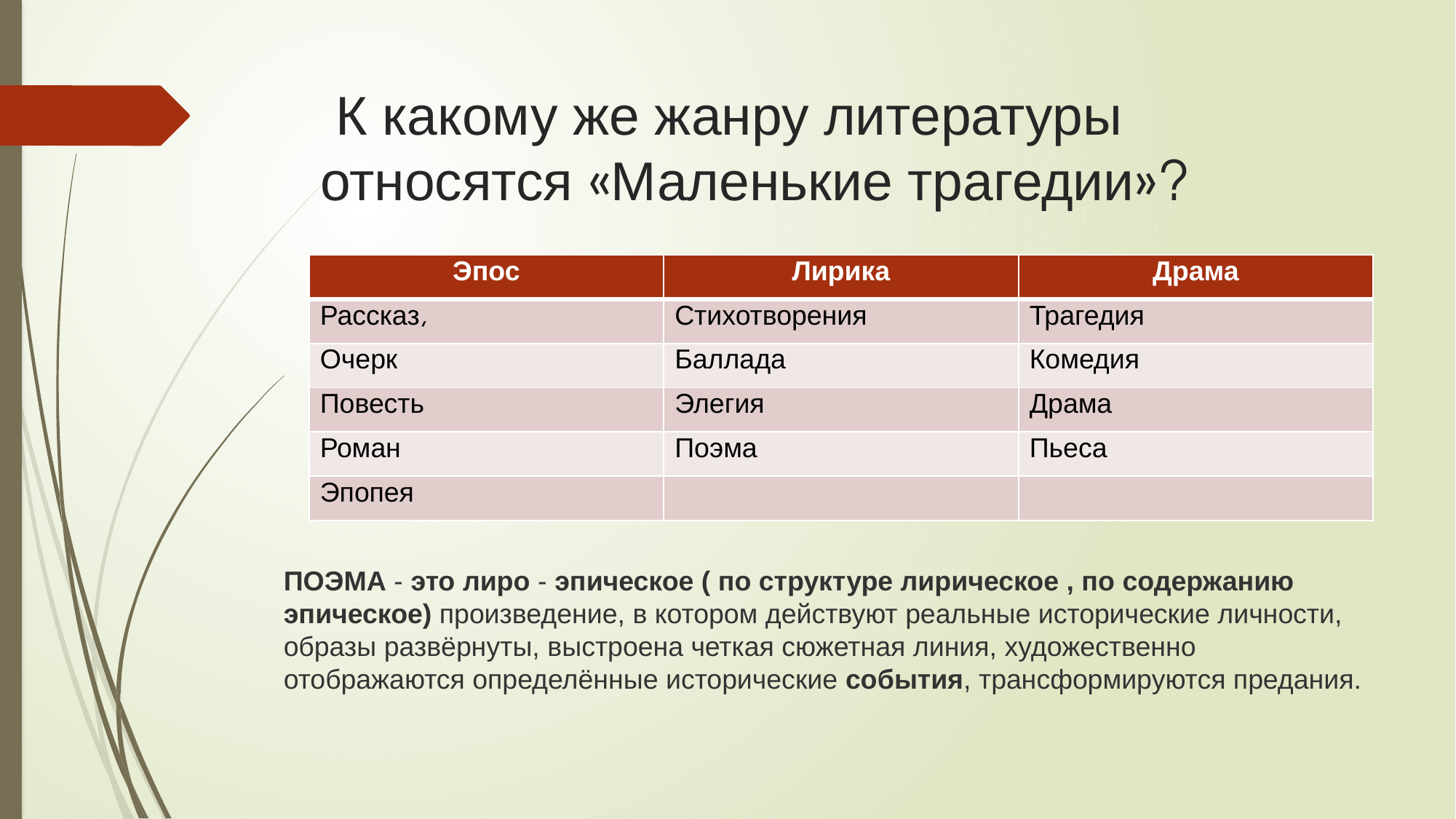

# К какому же жанру литературы относятся «Маленькие трагедии»?
| Эпос | Лирика | Драма |
| --- | --- | --- |
| Рассказ, | Стихотворения | Трагедия |
| Очерк | Баллада | Комедия |
| Повесть | Элегия | Драма |
| Роман | Поэма | Пьеса |
| Эпопея |  |  |
ПОЭМА - это лиро - эпическое ( по структуре лирическое , по содержанию эпическое) произведение, в котором действуют реальные исторические личности, образы развёрнуты, выстроена четкая сюжетная линия, художественно отображаются определённые исторические события, трансформируются предания.